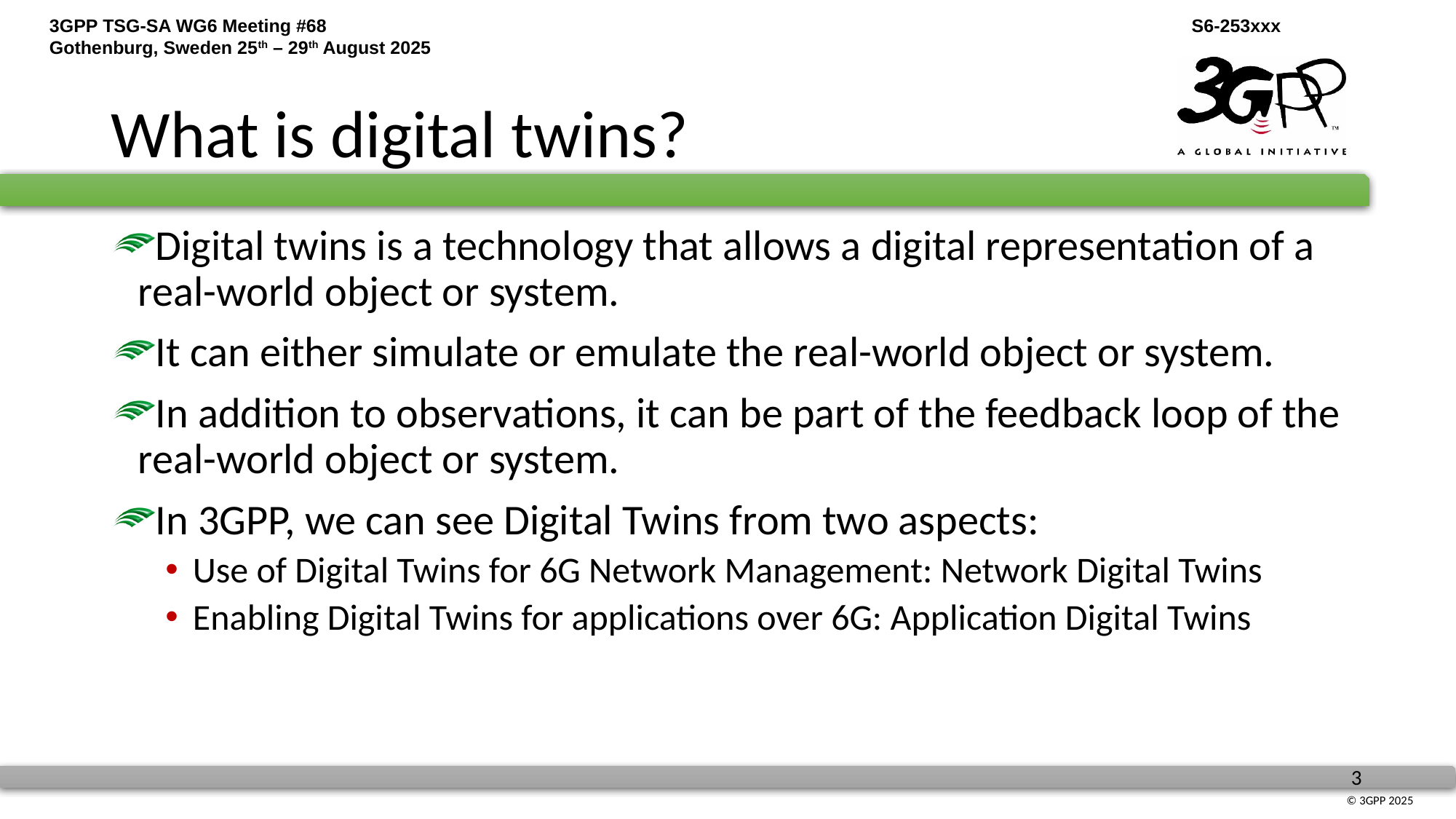

# What is digital twins?
Digital twins is a technology that allows a digital representation of a real-world object or system.
It can either simulate or emulate the real-world object or system.
In addition to observations, it can be part of the feedback loop of the real-world object or system.
In 3GPP, we can see Digital Twins from two aspects:
Use of Digital Twins for 6G Network Management: Network Digital Twins
Enabling Digital Twins for applications over 6G: Application Digital Twins